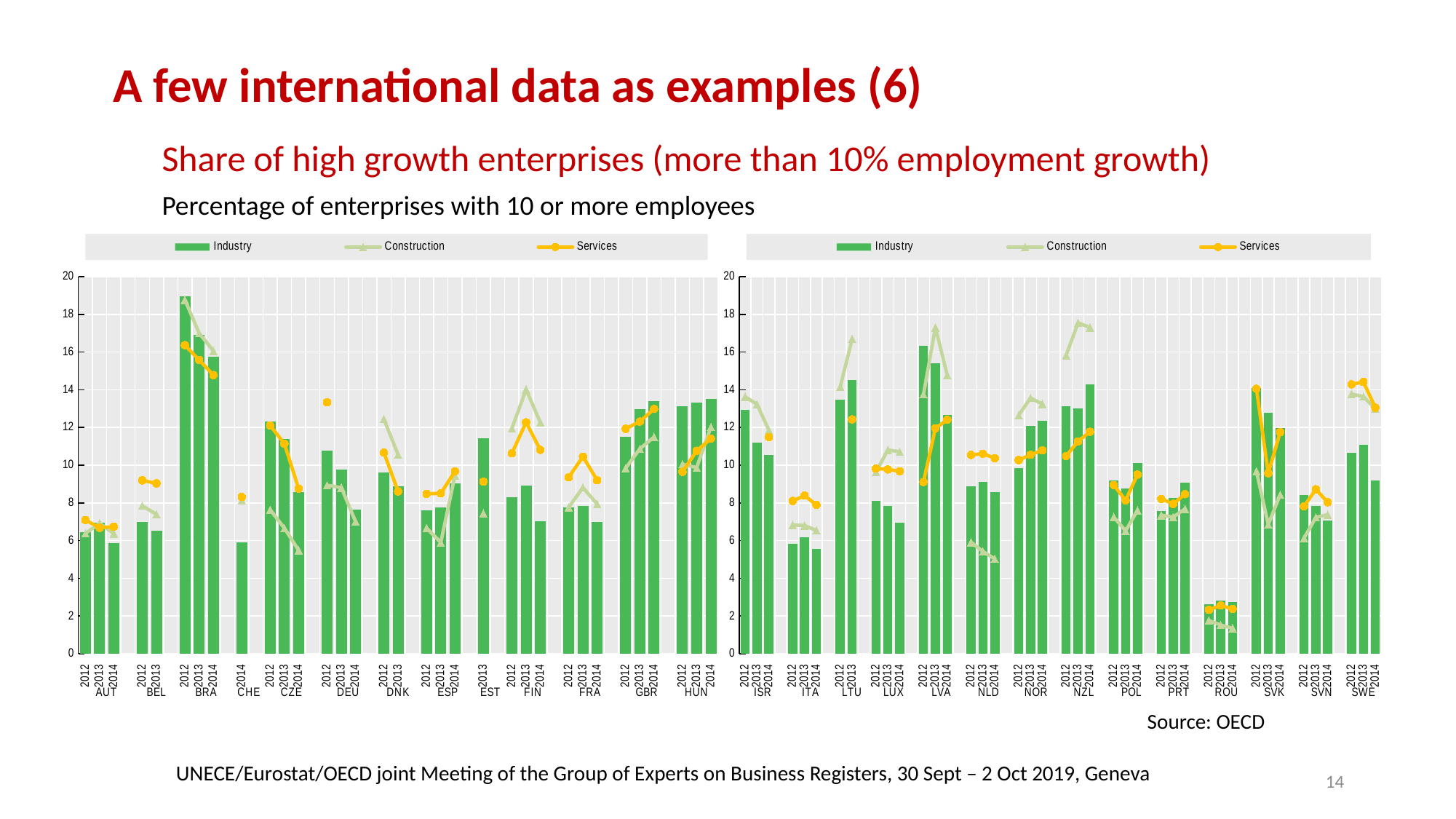

# A few international data as examples (6)
Share of high growth enterprises (more than 10% employment growth)
Percentage of enterprises with 10 or more employees

### Chart

| Category | Industry | Construction | Services |
|---|---|---|---|
| 2012 | 6.439705 | 6.381178 | 7.092853 |
| 2013 | 6.95049 | 6.913373 | 6.679735 |
| 2014 | 5.8561 | 6.377295 | 6.738505 |
|  | None | None | None |
| 2012 | 6.986411 | 7.847222 | 9.193621 |
| 2013 | 6.514172 | 7.393454 | 9.032842 |
|  | None | None | None |
| 2012 | 18.96267 | 18.76782 | 16.3635 |
| 2013 | 16.91421 | 16.9972 | 15.57694 |
| 2014 | 15.76719 | 16.06776 | 14.78011 |
|  | None | None | None |
| 2014 | 5.913621 | 8.137594 | 8.315483 |
|  | None | None | None |
| 2012 | 12.33108 | 7.636098 | 12.10517 |
| 2013 | 11.37458 | 6.656195 | 11.13464 |
| 2014 | 8.581226 | 5.485893 | 8.754513 |
|  | None | None | None |
| 2012 | 10.75261 | 8.933344 | 13.33732 |
| 2013 | 9.776223 | 8.808502 | None |
| 2014 | 7.625317 | 7.019366 | None |
|  | None | None | None |
| 2012 | 9.621407 | 12.44 | 10.66494 |
| 2013 | 8.881432 | 10.5523 | 8.606938 |
|  | None | None | None |
| 2012 | 7.591772 | 6.660424 | 8.47889 |
| 2013 | 7.766923 | 5.906031 | 8.506628 |
| 2014 | 9.034407 | 9.448938 | 9.671823 |
|  | None | None | None |
| 2013 | 11.42076 | 7.44921 | 9.128403 |
|  | None | None | None |
| 2012 | 8.289921 | 11.94078 | 10.6293 |
| 2013 | 8.916745 | 14.0172 | 12.27179 |
| 2014 | 7.023644 | 12.26994 | 10.81036 |
|  | None | None | None |
| 2012 | 7.745077 | 7.763667 | 9.358534 |
| 2013 | 7.818333 | 8.810867 | 10.45459 |
| 2014 | 6.989063 | 7.931303 | 9.197031 |
|  | None | None | None |
| 2012 | 11.51179 | 9.831686 | 11.93164 |
| 2013 | 12.98159 | 10.86721 | 12.31442 |
| 2014 | 13.38376 | 11.49892 | 12.97964 |
|  | None | None | None |
| 2012 | 13.13194 | 10.05138 | 9.645373 |
| 2013 | 13.33936 | 9.87055 | 10.76474 |
| 2014 | 13.50318 | 12.02739 | 11.41197 |

### Chart

| Category | Industry | Construction | Services |
|---|---|---|---|
| 2012 | 12.9397 | 13.63141 | None |
| 2013 | 11.19651 | 13.22847 | None |
| 2014 | 10.54817 | 11.8541 | 11.49105 |
|  | None | None | None |
| 2012 | 5.815006 | 6.829088 | 8.101129 |
| 2013 | 6.158751 | 6.800492 | 8.38769 |
| 2014 | 5.570841 | 6.537283 | 7.89222 |
|  | None | None | None |
| 2012 | 13.46093 | 14.15701 | None |
| 2013 | 14.52746 | 16.69449 | 12.42732 |
|  | None | None | None |
| 2012 | 8.108109 | 9.623431 | 9.818941 |
| 2013 | 7.821229 | 10.81081 | 9.773419 |
| 2014 | 6.944445 | 10.70686 | 9.679551 |
|  | None | None | None |
| 2012 | 16.34018 | 13.75405 | 9.107911 |
| 2013 | 15.38461 | 17.29894 | 11.95672 |
| 2014 | 12.64803 | 14.7806 | 12.40281 |
|  | None | None | None |
| 2012 | 8.880792 | 5.913339 | 10.54585 |
| 2013 | 9.116229 | 5.420208 | 10.61087 |
| 2014 | 8.573928 | 5.029768 | 10.37094 |
|  | None | None | None |
| 2012 | 9.827044 | 12.64395 | 10.2688 |
| 2013 | 12.09805 | 13.56124 | 10.54984 |
| 2014 | 12.35028 | 13.2436 | 10.79023 |
|  | None | None | None |
| 2012 | 13.12741 | 15.82915 | 10.48556 |
| 2013 | 13.01685 | 17.55006 | 11.26273 |
| 2014 | 14.28571 | 17.2973 | 11.77163 |
|  | None | None | None |
| 2012 | 9.197504 | 7.255043 | 8.947836 |
| 2013 | 8.750319 | 6.512572 | 8.134429 |
| 2014 | 10.10324 | 7.604075 | 9.500613 |
|  | None | None | None |
| 2012 | 7.565126 | 7.33813 | 8.209328 |
| 2013 | 8.277572 | 7.249422 | 7.947396 |
| 2014 | 9.086488 | 7.678883 | 8.461226 |
|  | None | None | None |
| 2012 | 2.611035 | 1.765691 | 2.327471 |
| 2013 | 2.806054 | 1.52159 | 2.560765 |
| 2014 | 2.741228 | 1.353084 | 2.373459 |
|  | None | None | None |
| 2012 | 14.08911 | 9.669046 | 14.05254 |
| 2013 | 12.79453 | 6.857143 | 9.570539 |
| 2014 | 11.98113 | 8.433735 | 11.75335 |
|  | None | None | None |
| 2012 | 8.432148 | 6.126482 | 7.815035 |
| 2013 | 7.828394 | 7.226563 | 8.718371 |
| 2014 | 7.058308 | 7.378641 | 8.031582 |
|  | None | None | None |
| 2012 | 10.65983 | 13.7756 | 14.28571 |
| 2013 | 11.0881 | 13.63797 | 14.41211 |
| 2014 | 9.174054 | 12.9913 | 13.05028 |
Source: OECD
UNECE/Eurostat/OECD joint Meeting of the Group of Experts on Business Registers, 30 Sept – 2 Oct 2019, Geneva
14